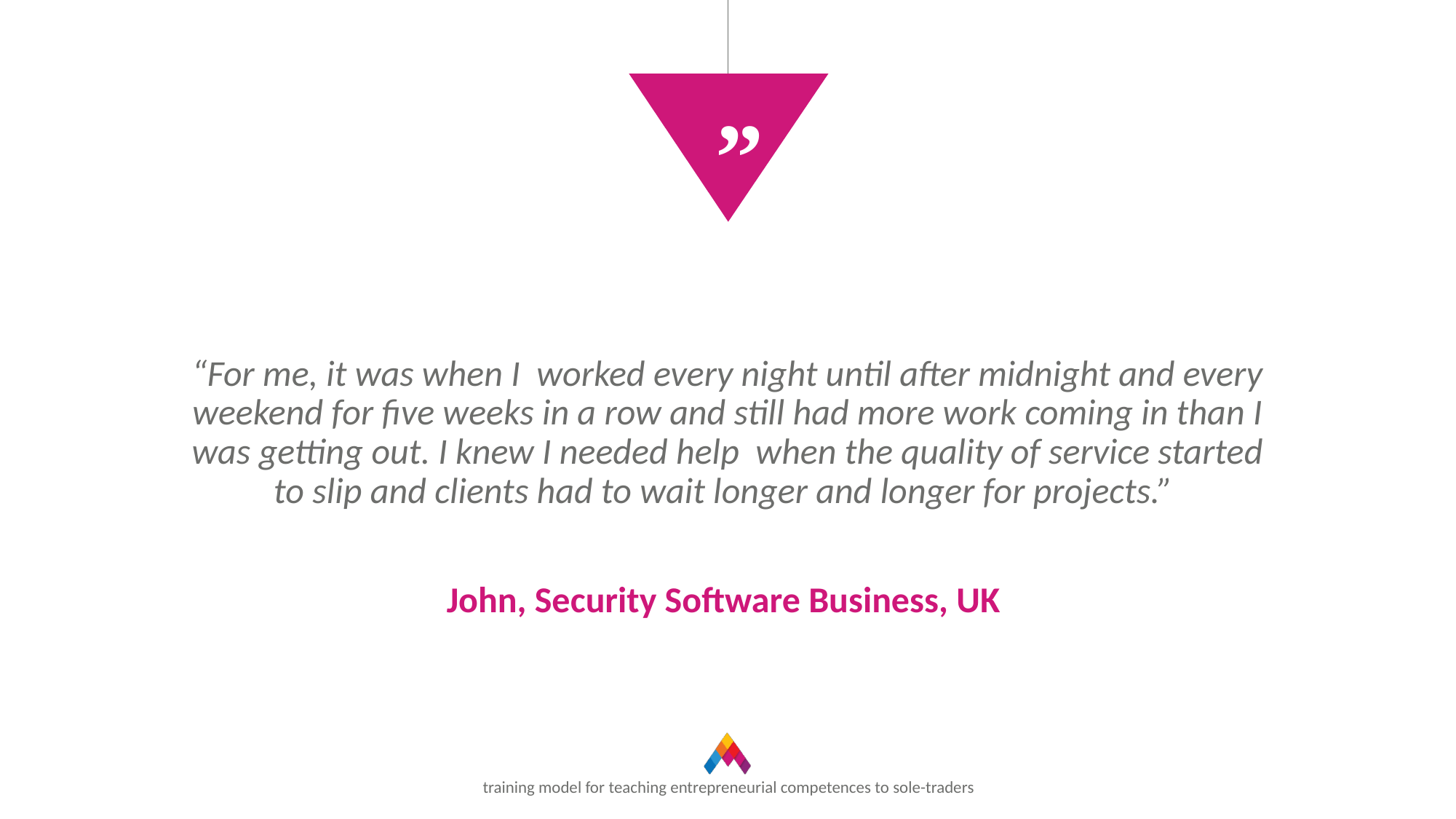

”
“For me, it was when I  worked every night until after midnight and every weekend for five weeks in a row and still had more work coming in than I was getting out. I knew I needed help  when the quality of service started to slip and clients had to wait longer and longer for projects.”

John, Security Software Business, UK